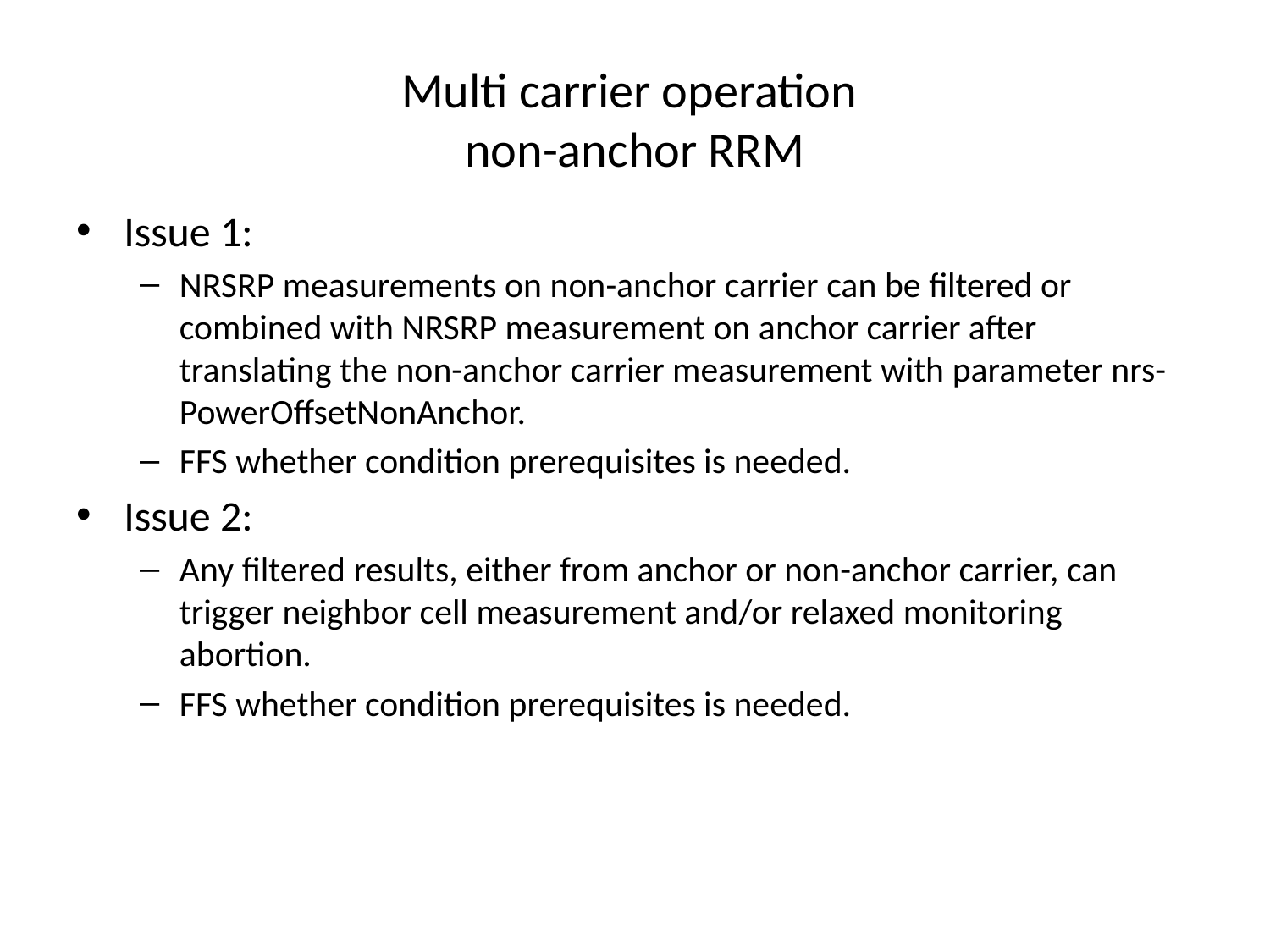

# Multi carrier operation non-anchor RRM
Issue 1:
NRSRP measurements on non-anchor carrier can be filtered or combined with NRSRP measurement on anchor carrier after translating the non-anchor carrier measurement with parameter nrs-PowerOffsetNonAnchor.
FFS whether condition prerequisites is needed.
Issue 2:
Any filtered results, either from anchor or non-anchor carrier, can trigger neighbor cell measurement and/or relaxed monitoring abortion.
FFS whether condition prerequisites is needed.